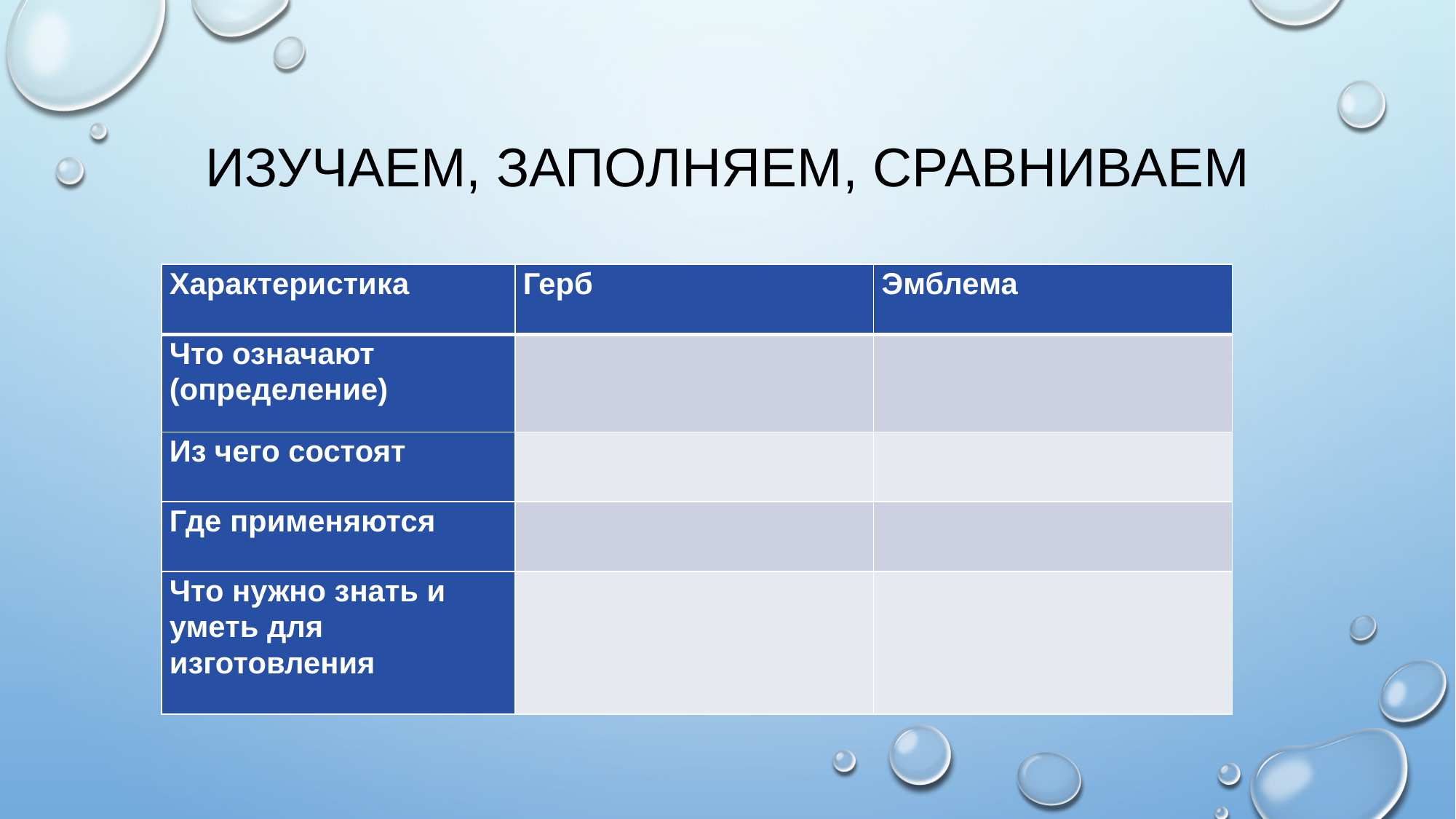

# Изучаем, заполняем, сравниваем
| Характеристика | Герб | Эмблема |
| --- | --- | --- |
| Что означают (определение) |  |  |
| Из чего состоят |  |  |
| Где применяются |  |  |
| Что нужно знать и уметь для изготовления |  |  |